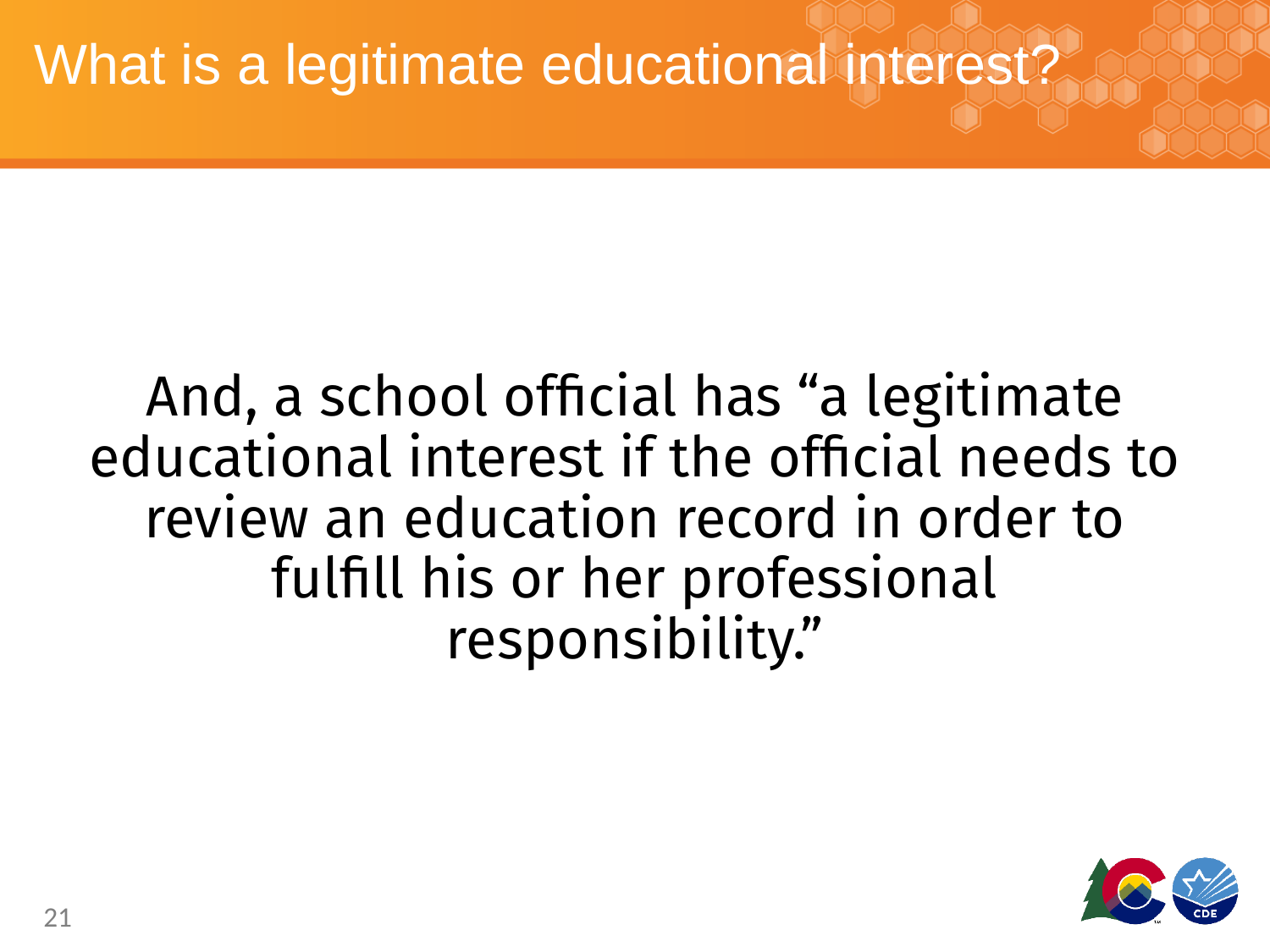

# What is a legitimate educational interest?

And, a school official has “a legitimate educational interest if the official needs to review an education record in order to fulfill his or her professional responsibility.”

21